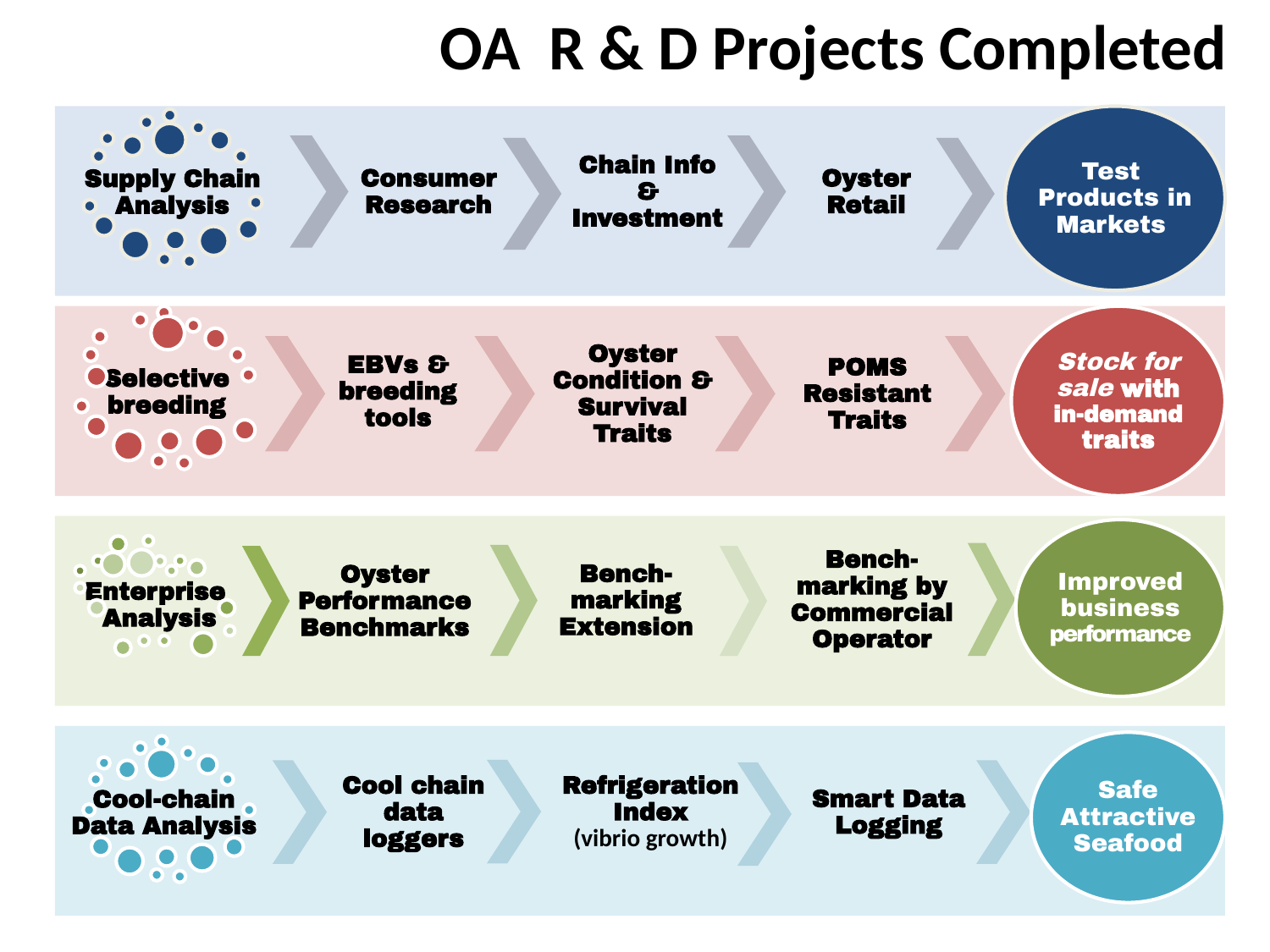

OA  R & D Projects Completed
Supply Chain Analysis
Consumer Research
Chain Info & Investment
Oyster Retail
Test  Products in Markets
Selective breeding
EBVs & breeding tools
Oyster Condition & Survival Traits
POMS Resistant Traits
Stock for sale with in-demand traits
Enterprise  Analysis
Oyster Performance Benchmarks
Bench-marking Extension
Bench-marking by Commercial Operator
Improved business performance
Cool-chain Data Analysis
Cool chain data loggers
Refrigeration Index
(vibrio growth)
Smart Data Logging
Safe Attractive Seafood